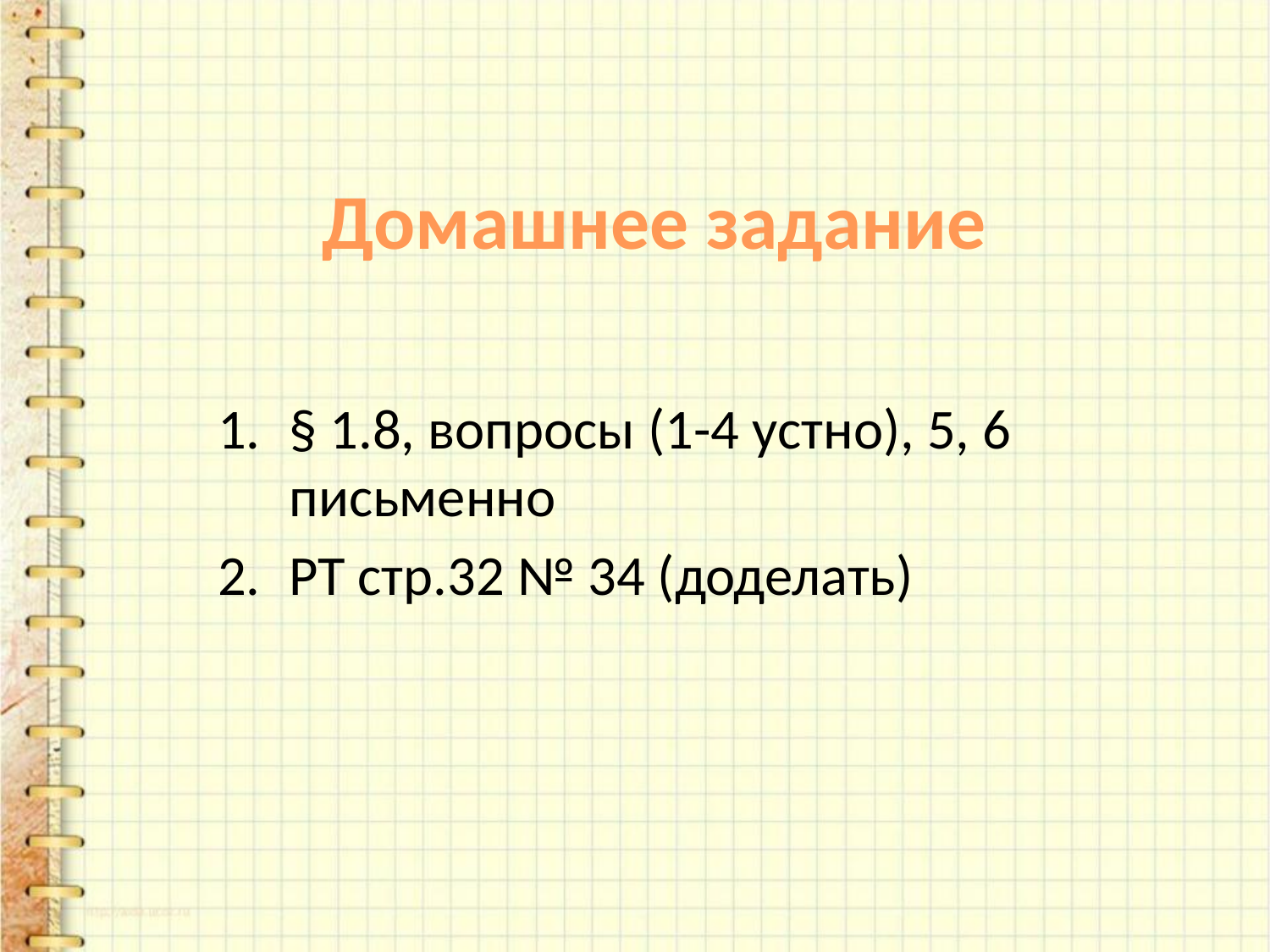

# Домашнее задание
§ 1.8, вопросы (1-4 устно), 5, 6 письменно
РТ стр.32 № 34 (доделать)